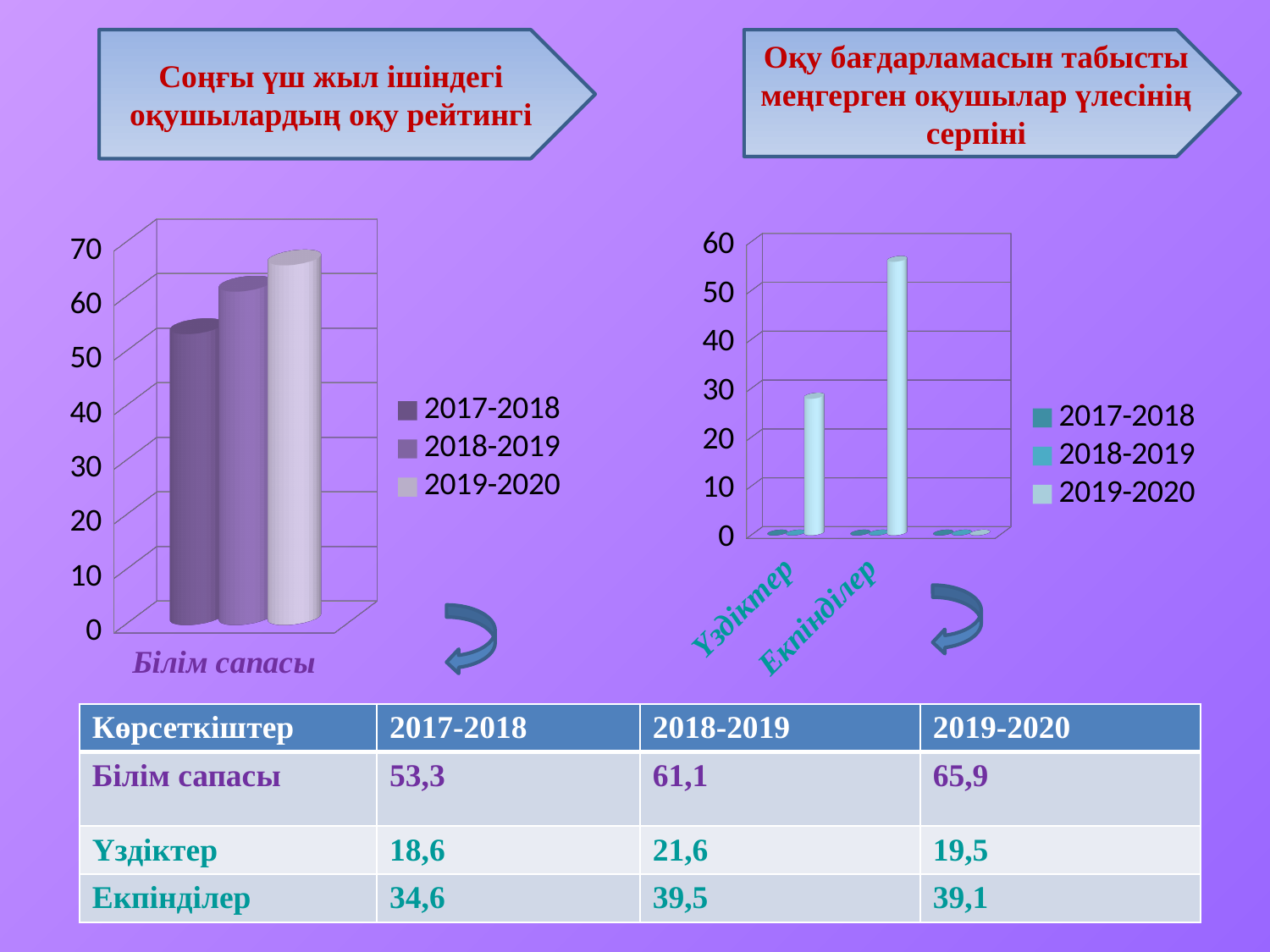

Соңғы үш жыл ішіндегі оқушылардың оқу рейтингі
Оқу бағдарламасын табысты меңгерген оқушылар үлесінің серпіні

[unsupported chart]

[unsupported chart]

| Көрсеткіштер | 2017-2018 | 2018-2019 | 2019-2020 |
| --- | --- | --- | --- |
| Білім сапасы | 53,3 | 61,1 | 65,9 |
| Үздіктер | 18,6 | 21,6 | 19,5 |
| Екпінділер | 34,6 | 39,5 | 39,1 |